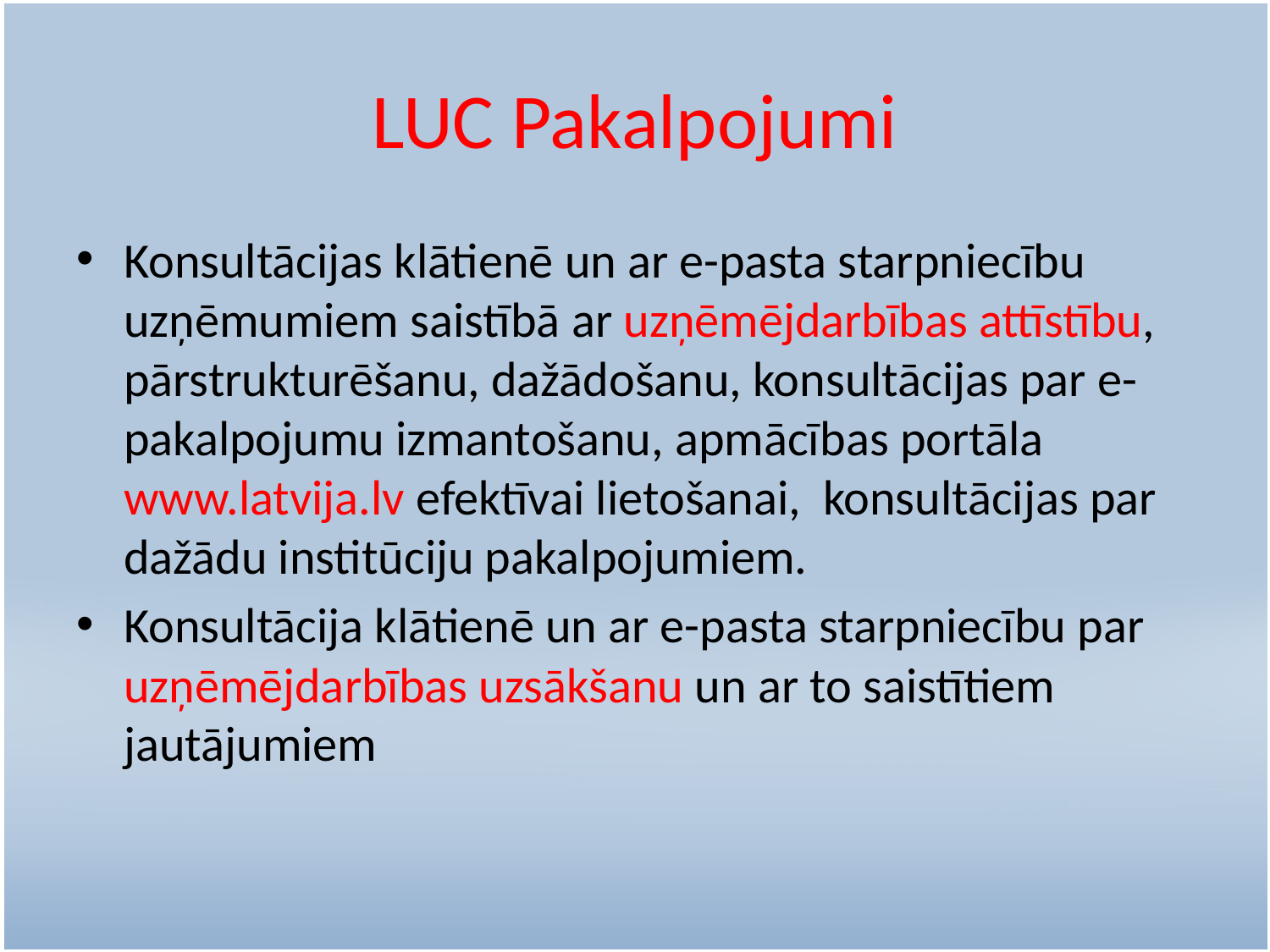

# LUC Pakalpojumi
Konsultācijas klātienē un ar e-pasta starpniecību uzņēmumiem saistībā ar uzņēmējdarbības attīstību, pārstrukturēšanu, dažādošanu, konsultācijas par e-pakalpojumu izmantošanu, apmācības portāla www.latvija.lv efektīvai lietošanai,  konsultācijas par dažādu institūciju pakalpojumiem.
Konsultācija klātienē un ar e-pasta starpniecību par uzņēmējdarbības uzsākšanu un ar to saistītiem jautājumiem